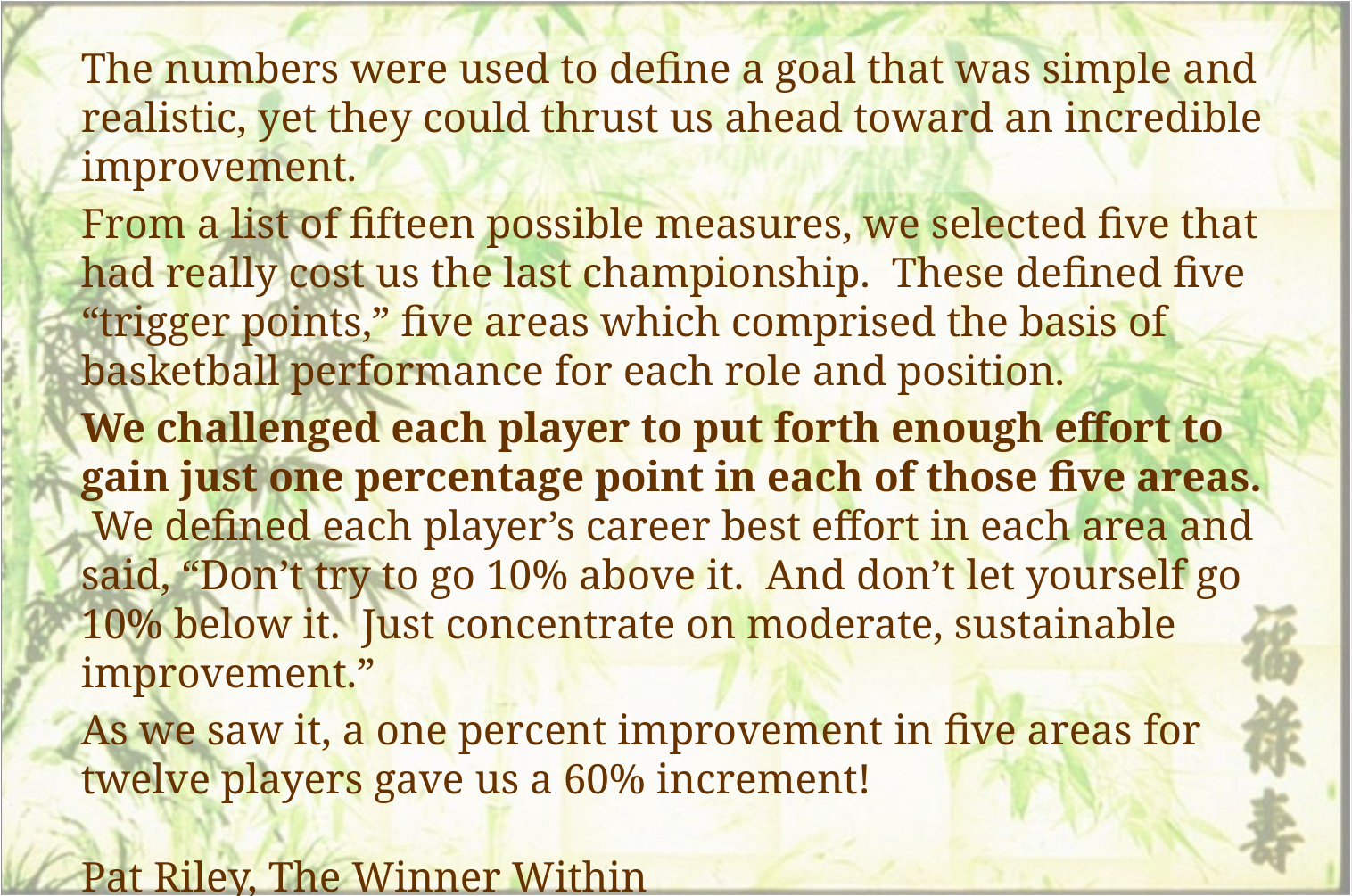

The numbers were used to define a goal that was simple and realistic, yet they could thrust us ahead toward an incredible improvement.
From a list of fifteen possible measures, we selected five that had really cost us the last championship.  These defined five “trigger points,” five areas which comprised the basis of basketball performance for each role and position.
We challenged each player to put forth enough effort to gain just one percentage point in each of those five areas.  We defined each player’s career best effort in each area and said, “Don’t try to go 10% above it.  And don’t let yourself go 10% below it.  Just concentrate on moderate, sustainable improvement.”
As we saw it, a one percent improvement in five areas for twelve players gave us a 60% increment!
Pat Riley, The Winner Within